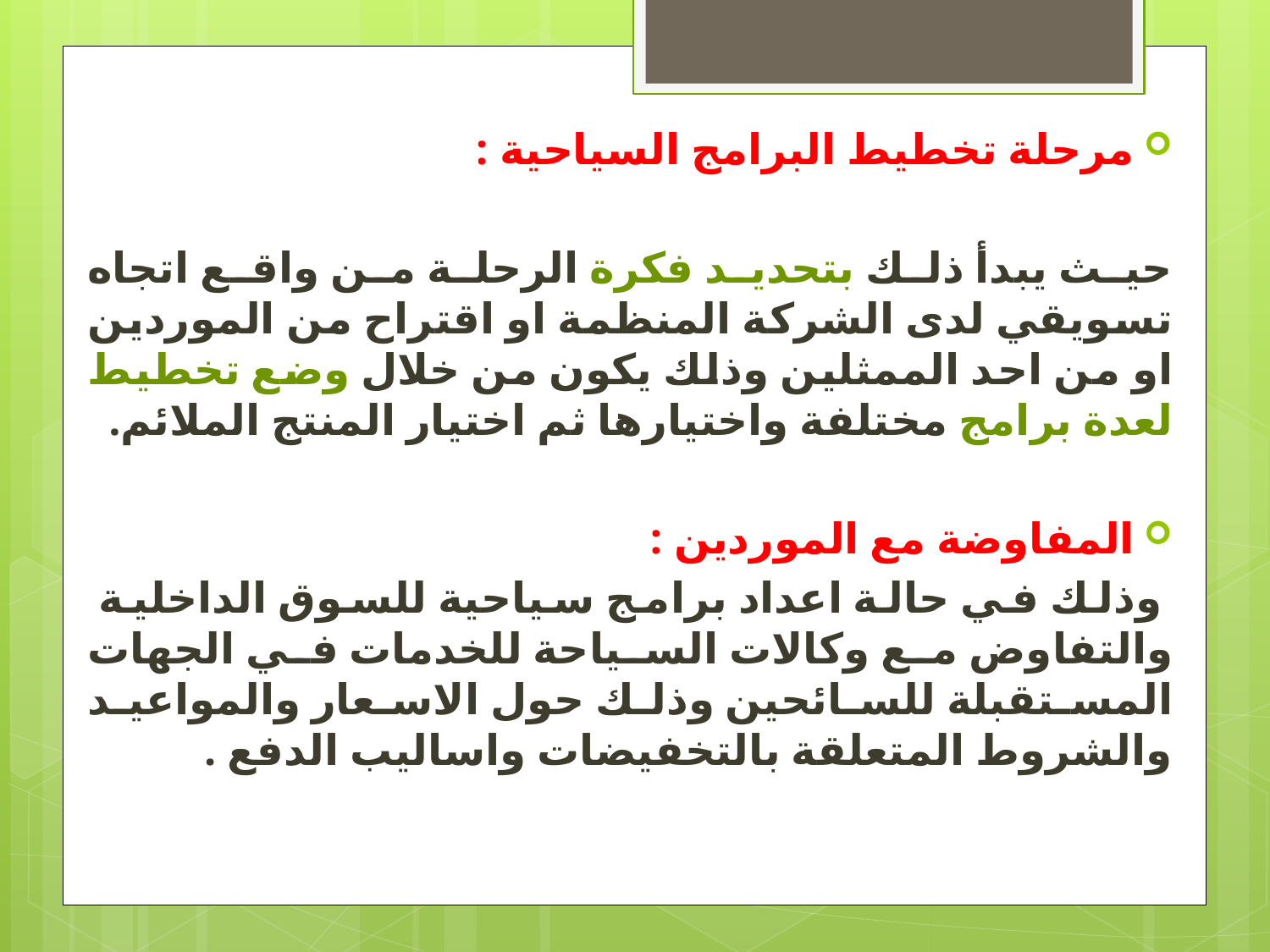

مرحلة تخطيط البرامج السياحية :

حيث يبدأ ذلك بتحديد فكرة الرحلة من واقع اتجاه تسويقي لدى الشركة المنظمة او اقتراح من الموردين او من احد الممثلين وذلك يكون من خلال وضع تخطيط لعدة برامج مختلفة واختيارها ثم اختيار المنتج الملائم.

المفاوضة مع الموردين :
 وذلك في حالة اعداد برامج سياحية للسوق الداخلية  والتفاوض مع وكالات السياحة للخدمات في الجهات المستقبلة للسائحين وذلك حول الاسعار والمواعيد والشروط المتعلقة بالتخفيضات واساليب الدفع .